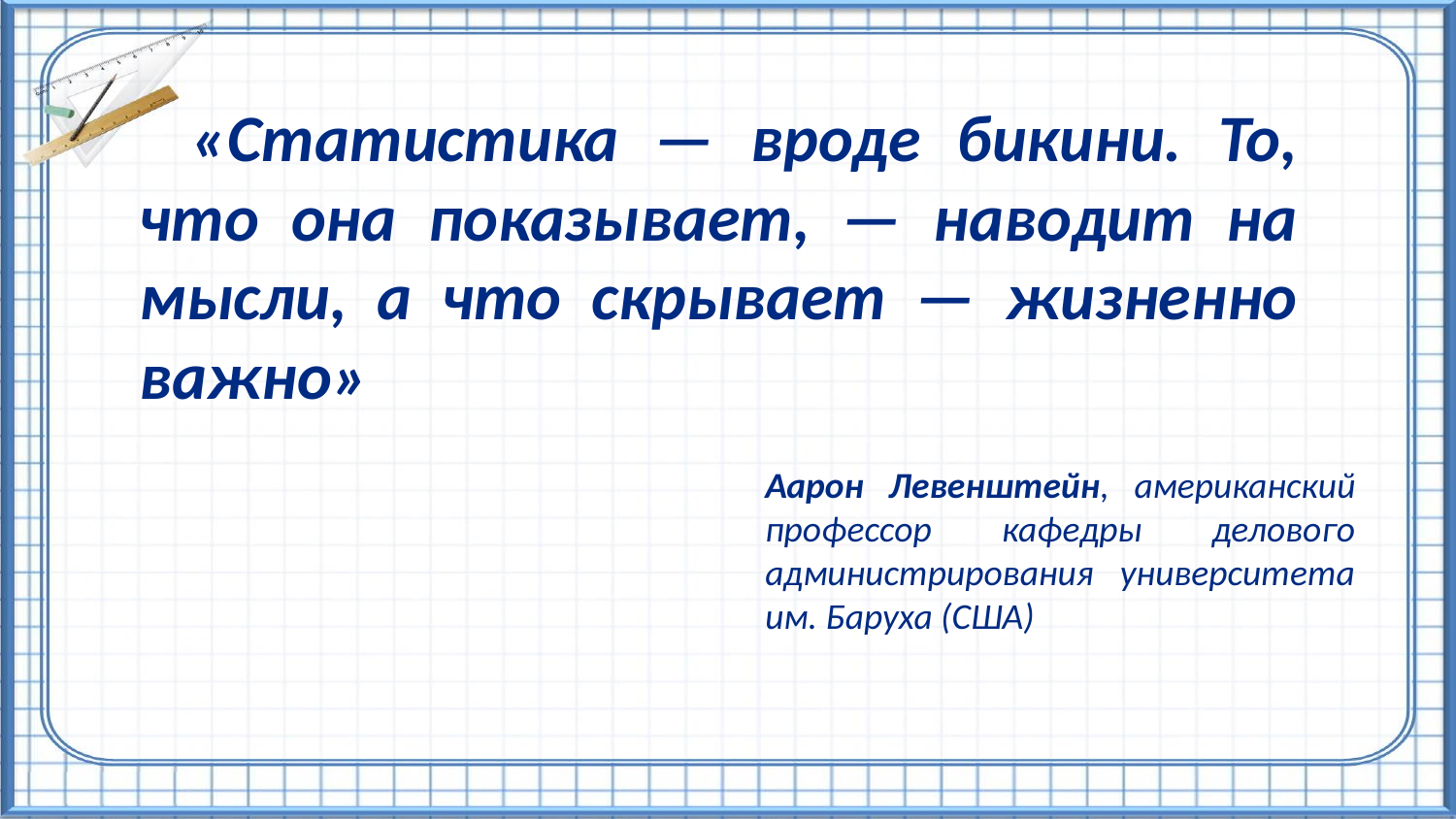

«Статистика — вроде бикини. То, что она показывает, — наводит на мысли, а что скрывает — жизненно важно»
Аарон Левенштейн, американский профессор кафедры делового администрирования университета им. Баруха (США)